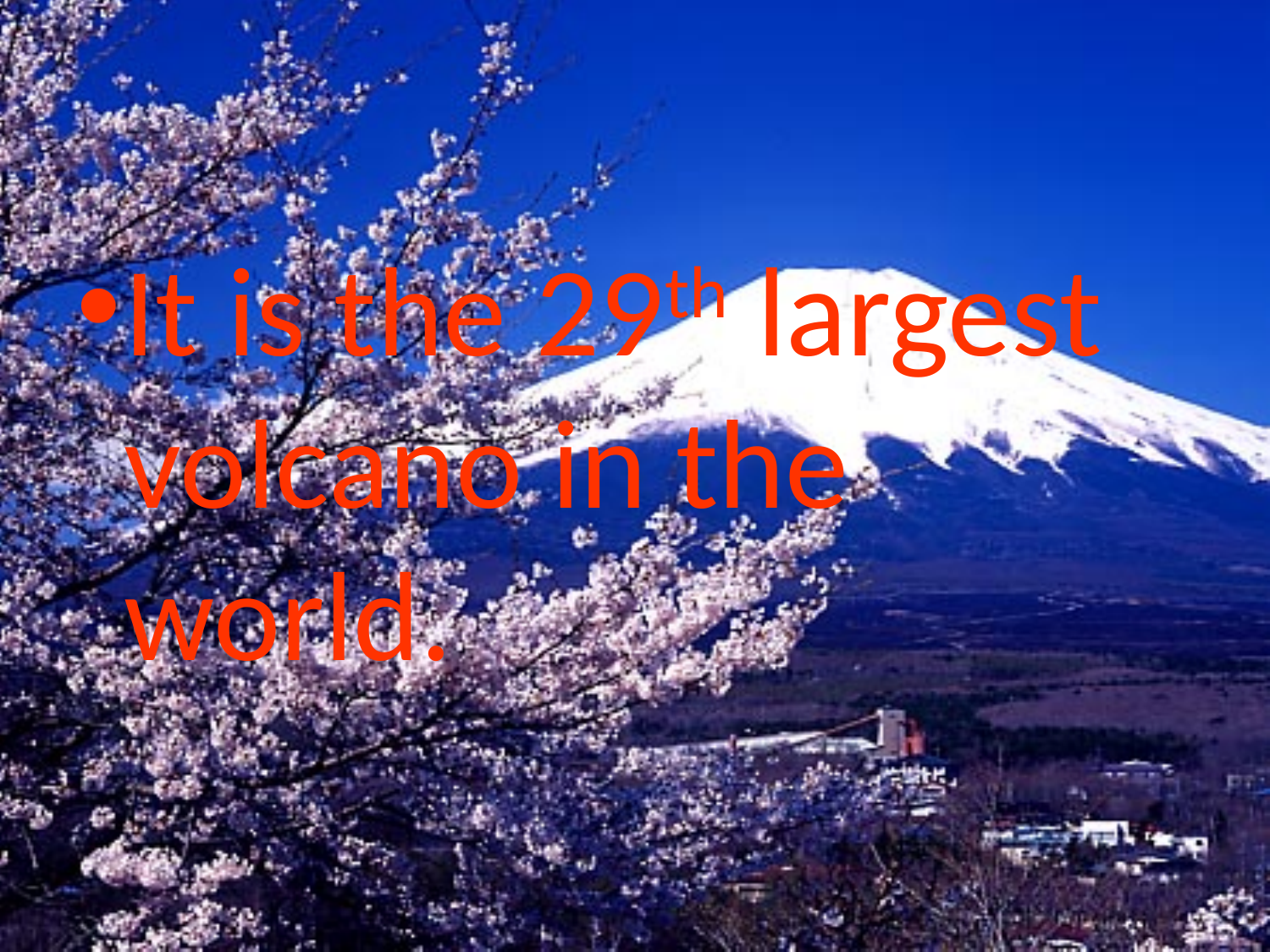

It is the 29th largest volcano in the world.